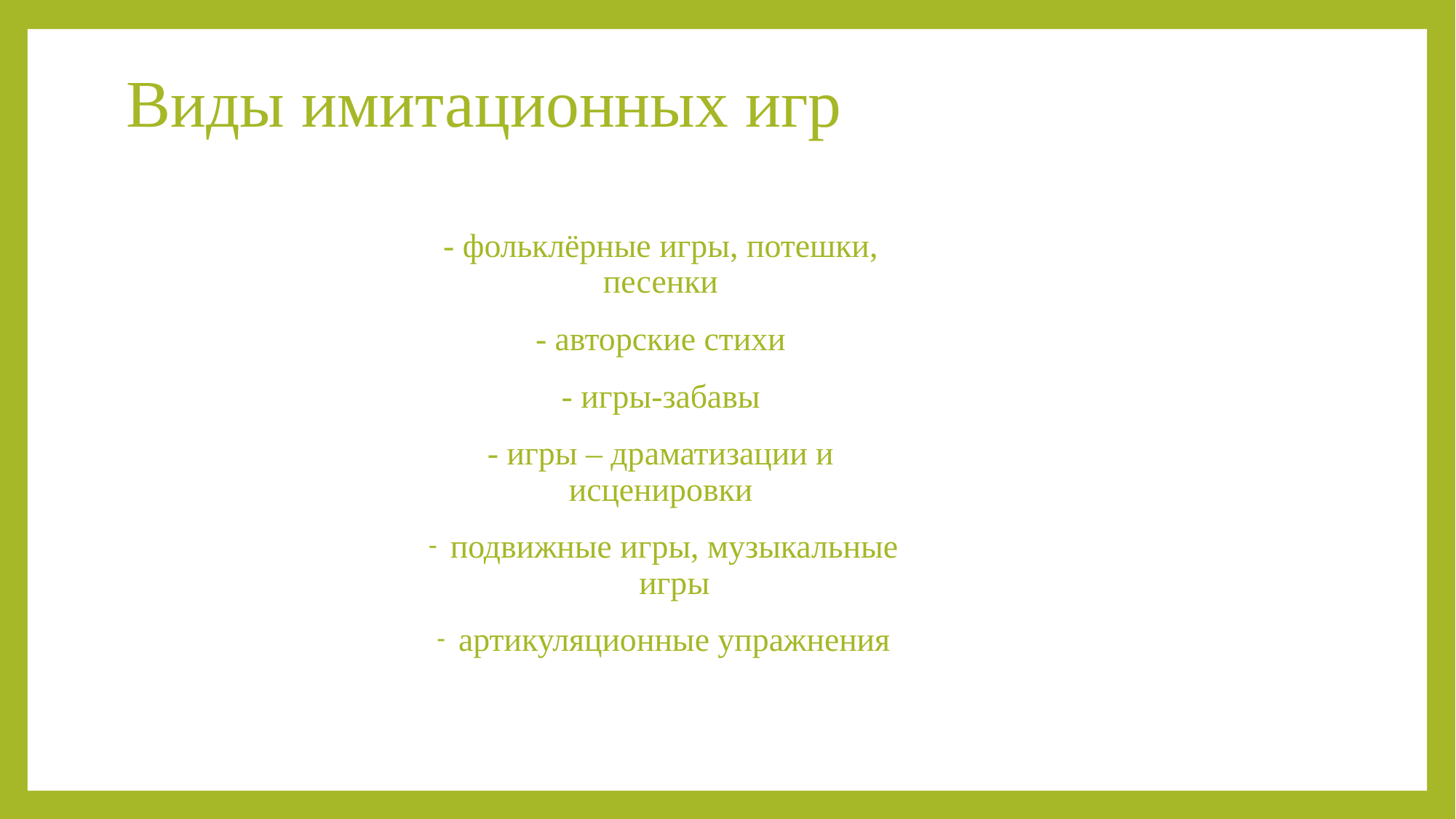

# Виды имитационных игр
- фольклёрные игры, потешки, песенки
- авторские стихи
- игры-забавы
- игры – драматизации и исценировки
подвижные игры, музыкальные игры
артикуляционные упражнения